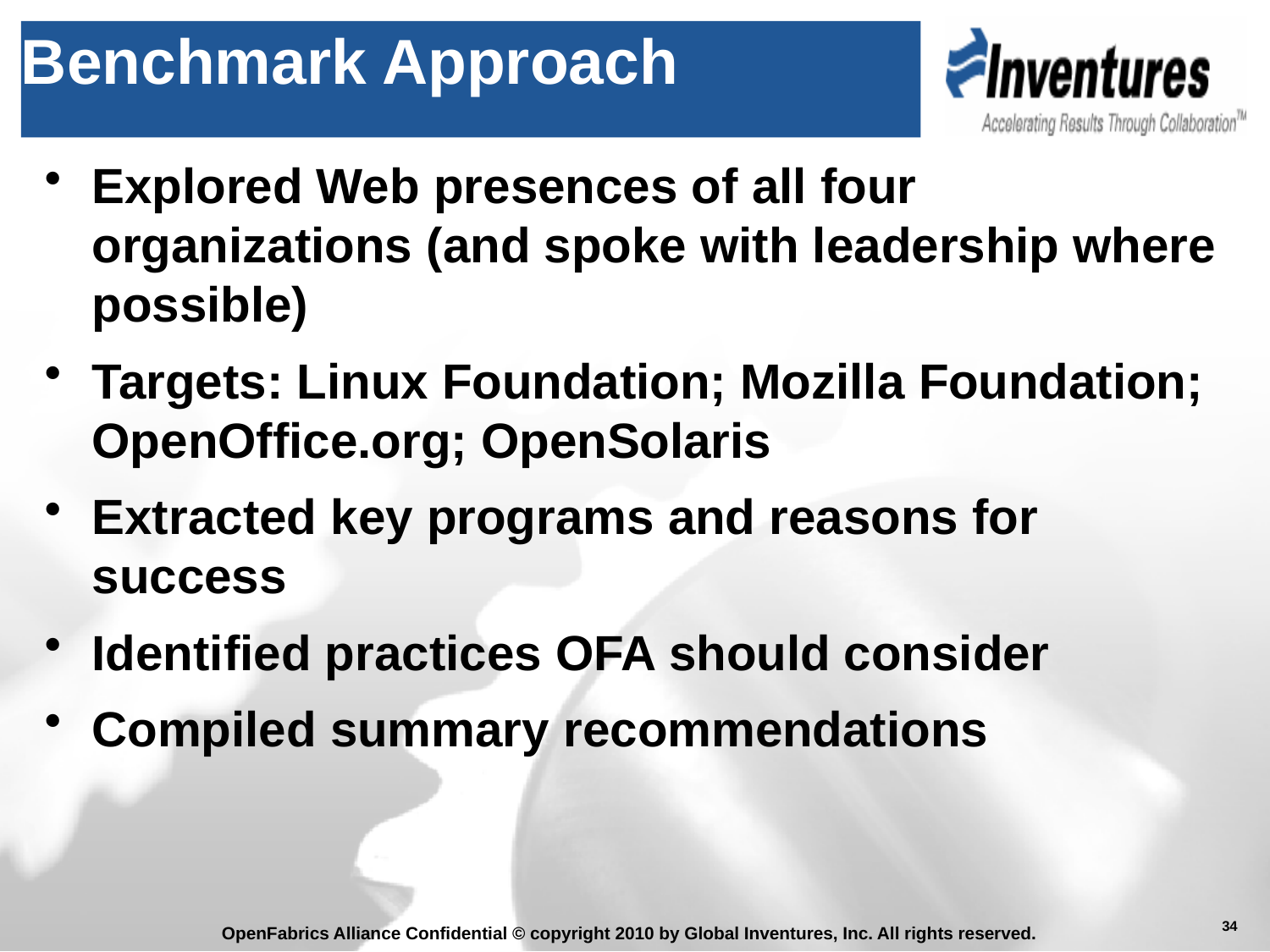

# Benchmark Approach
Explored Web presences of all four organizations (and spoke with leadership where possible)
Targets: Linux Foundation; Mozilla Foundation; OpenOffice.org; OpenSolaris
Extracted key programs and reasons for success
Identified practices OFA should consider
Compiled summary recommendations